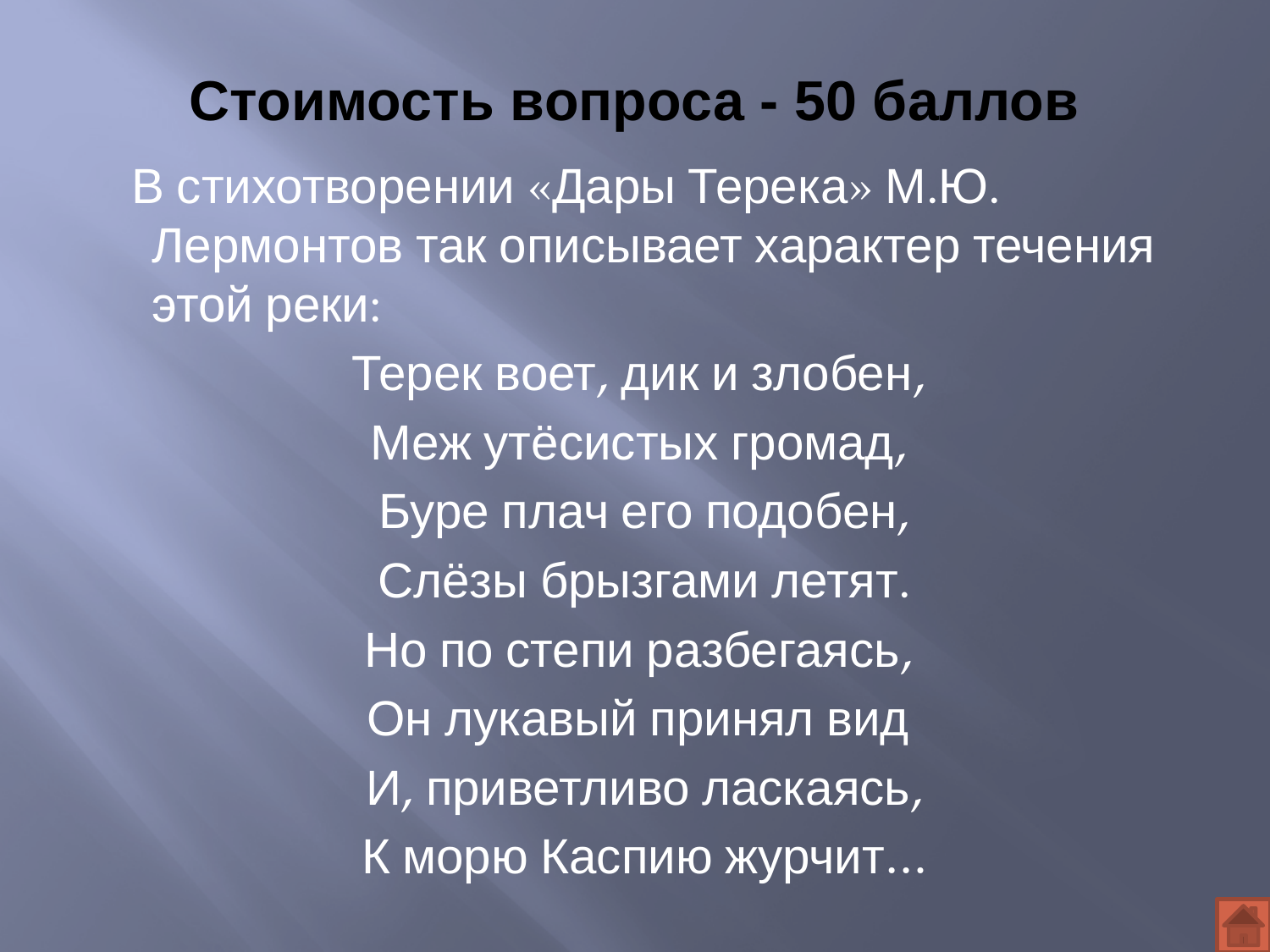

# Стоимость вопроса - 50 баллов
   В стихотворении «Дары Терека» М.Ю. Лермонтов так описывает характер течения этой реки:
Терек воет, дик и злобен,
Меж утёсистых громад,
Буре плач его подобен,
 Слёзы брызгами летят.
Но по степи разбегаясь,
Он лукавый принял вид
И, приветливо ласкаясь,
К морю Каспию журчит…